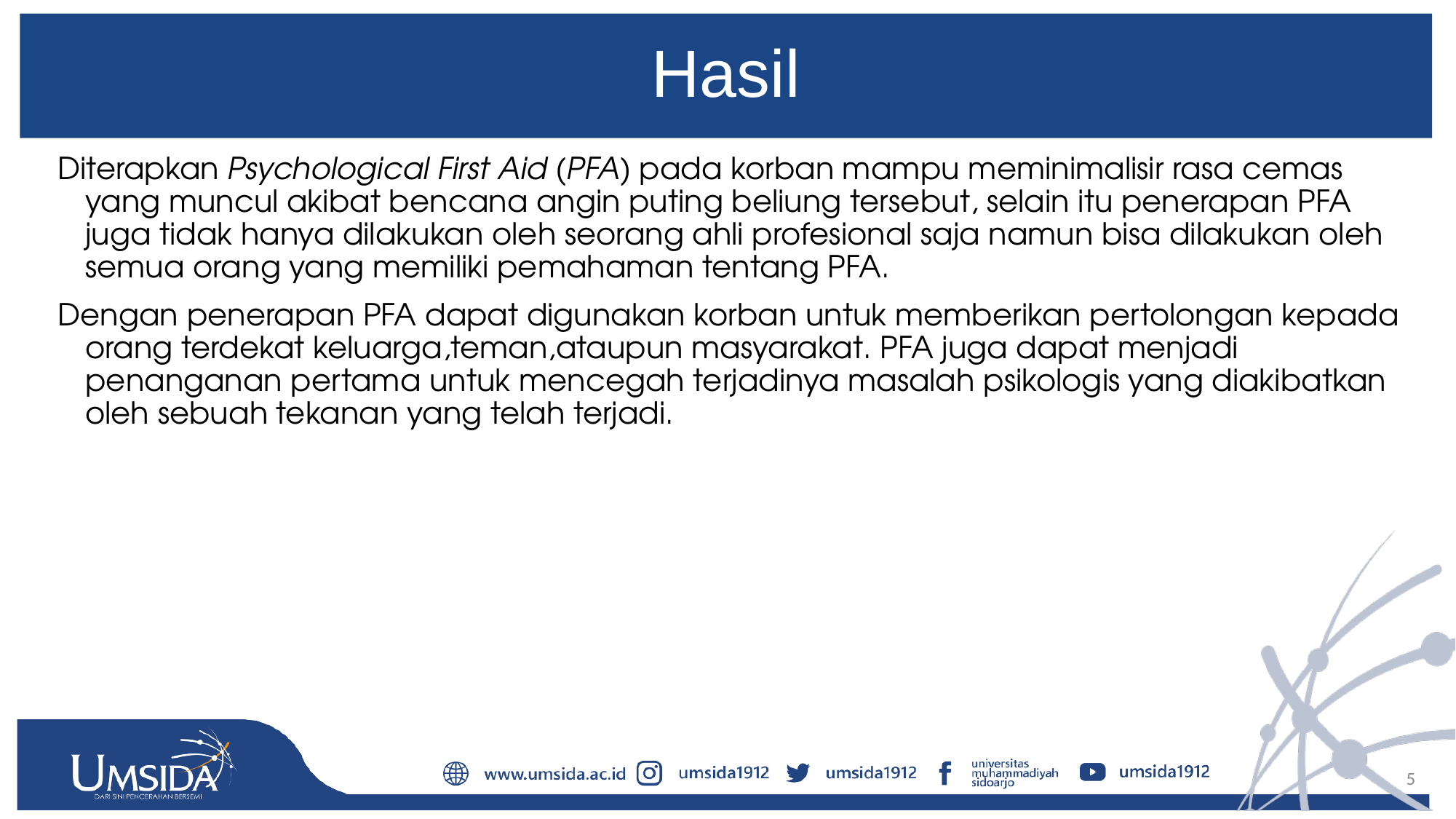

# Hasil
Diterapkan Psychological First Aid (PFA) pada korban mampu meminimalisir rasa cemas yang muncul akibat bencana angin puting beliung tersebut, selain itu penerapan PFA juga tidak hanya dilakukan oleh seorang ahli profesional saja namun bisa dilakukan oleh semua orang yang memiliki pemahaman tentang PFA.
Dengan penerapan PFA dapat digunakan korban untuk memberikan pertolongan kepada orang terdekat keluarga,teman,ataupun masyarakat. PFA juga dapat menjadi penanganan pertama untuk mencegah terjadinya masalah psikologis yang diakibatkan oleh sebuah tekanan yang telah terjadi.